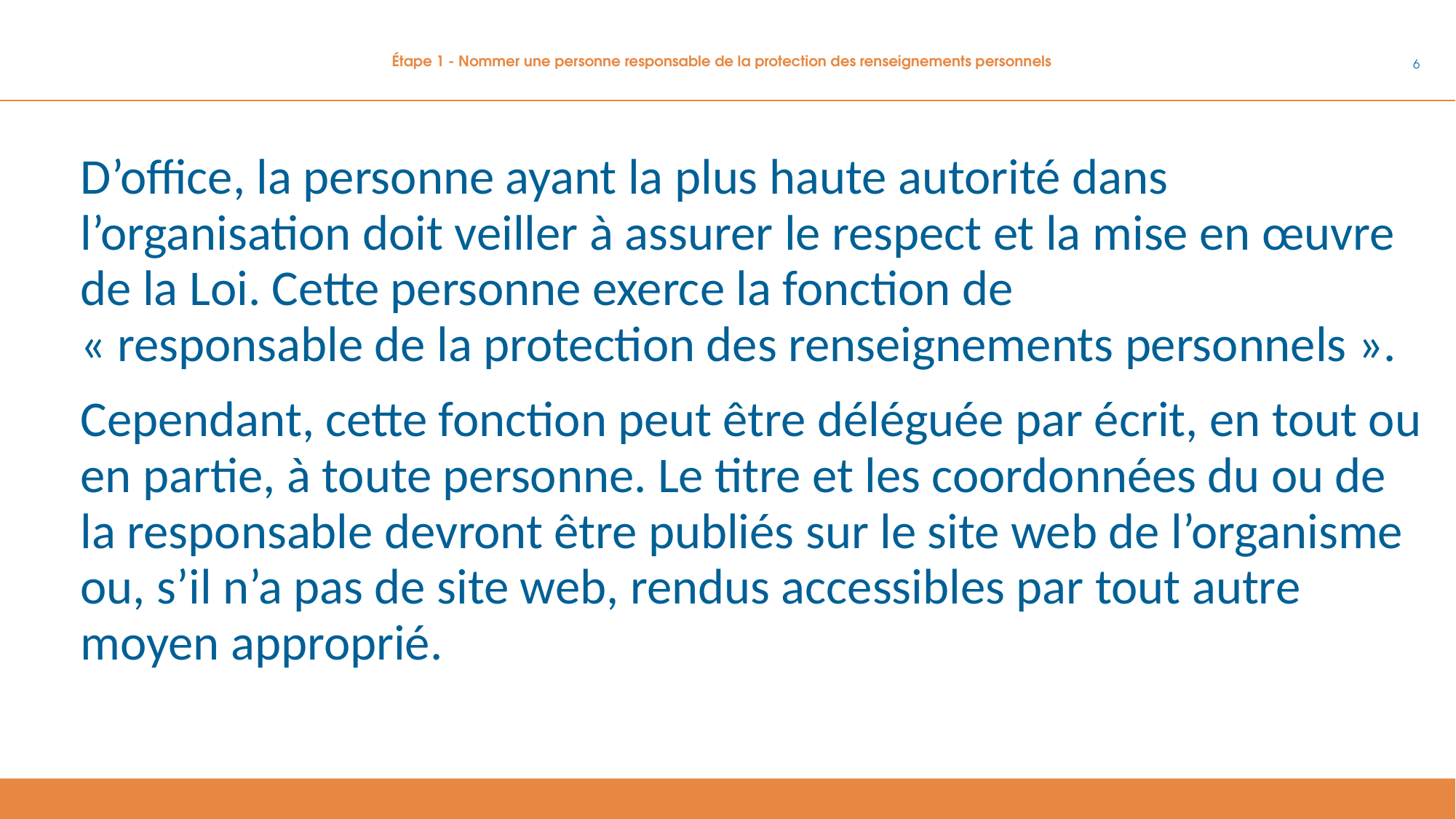

# Étape 1 - Nommer une personne responsable de la protection des renseignements personnels
6
D’office, la personne ayant la plus haute autorité dans l’organisation doit veiller à assurer le respect et la mise en œuvre de la Loi. Cette personne exerce la fonction de                                   « responsable de la protection des renseignements personnels ».
Cependant, cette fonction peut être déléguée par écrit, en tout ou en partie, à toute personne. Le titre et les coordonnées du ou de la responsable devront être publiés sur le site web de l’organisme ou, s’il n’a pas de site web, rendus accessibles par tout autre moyen approprié.